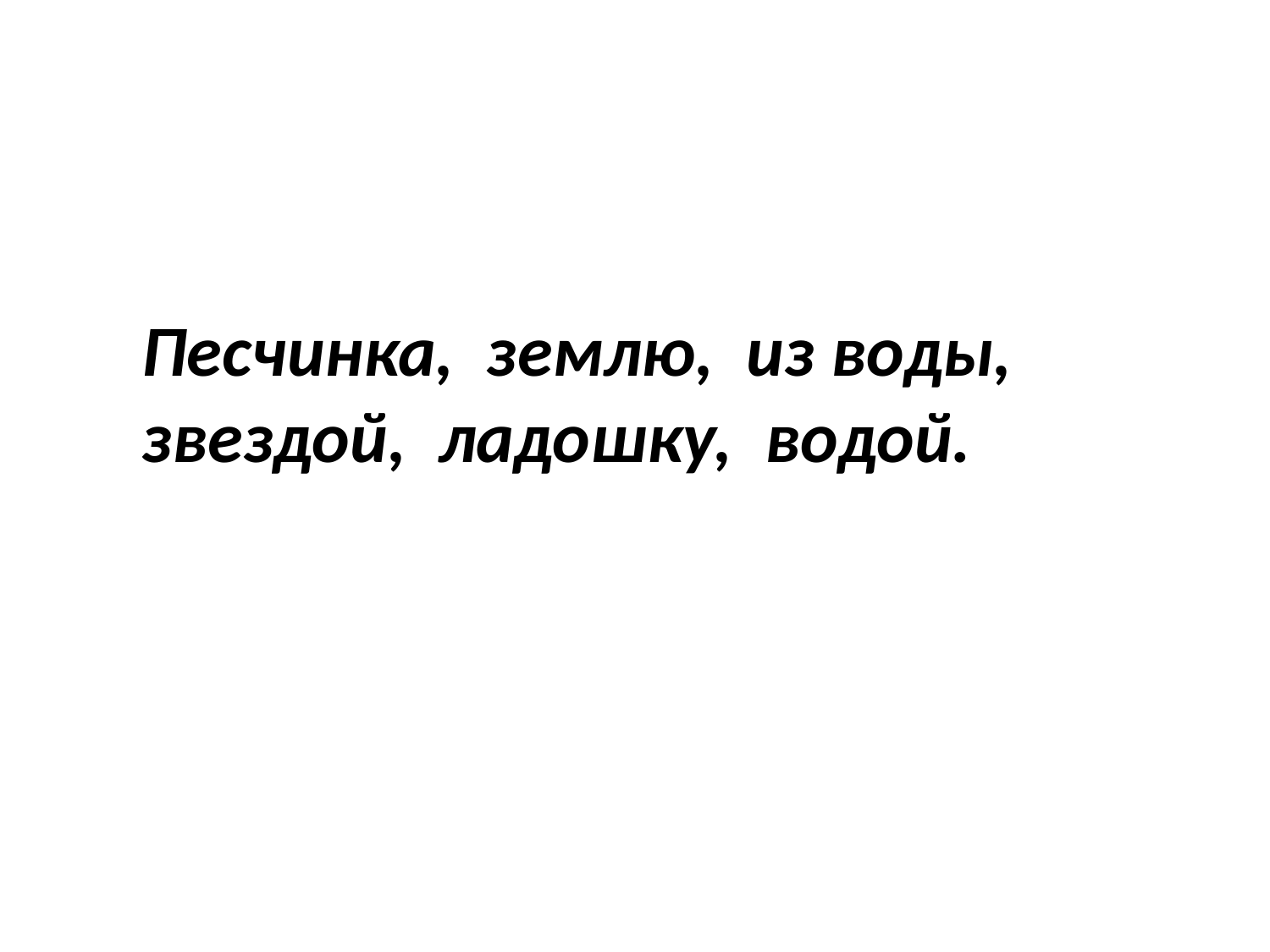

Песчинка,  землю,  из воды, звездой,  ладошку,  водой.